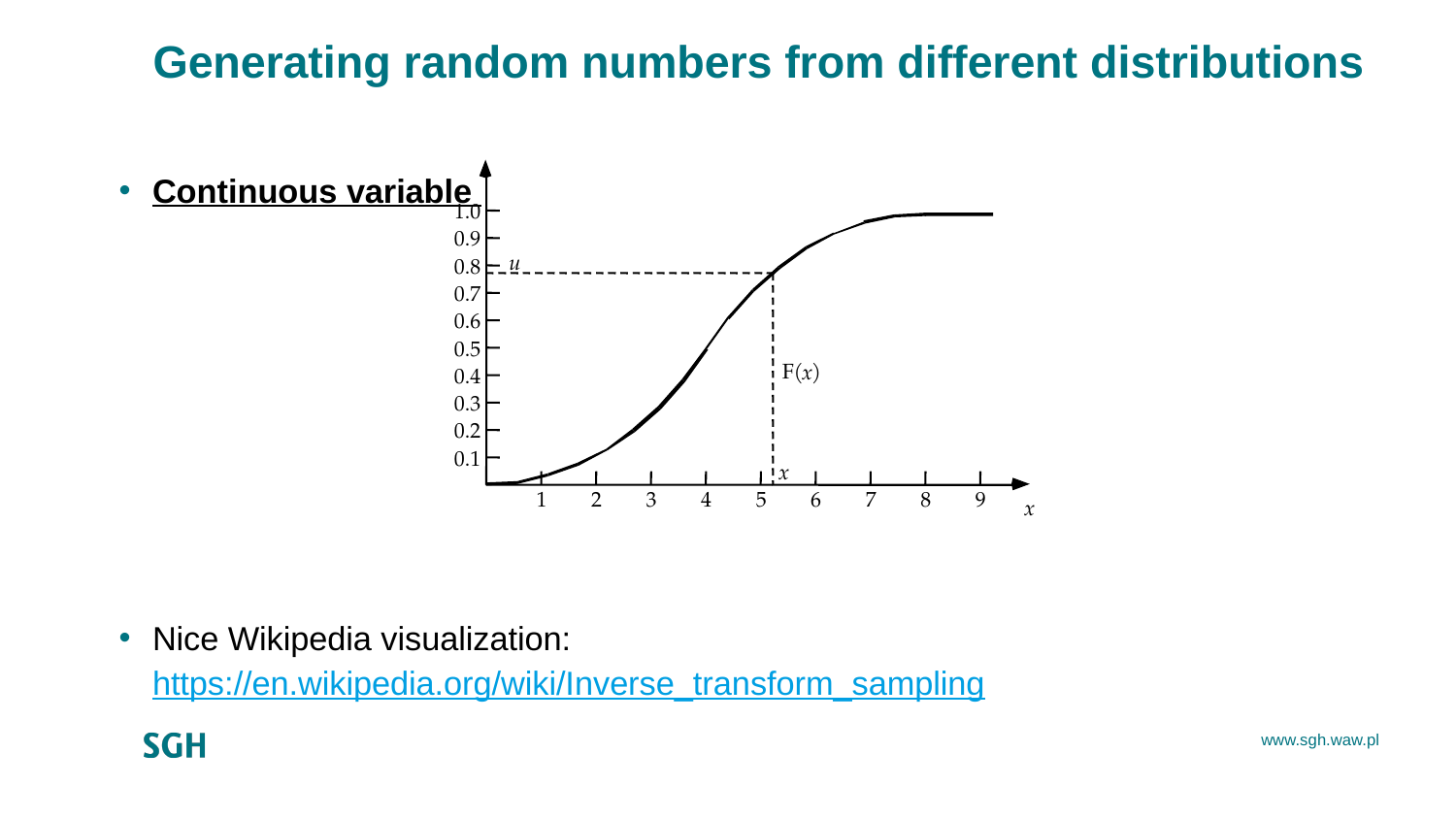

1.0

0.9

u
0.8

0.7

0.6

0.5

F(
)

x
0.4

0.3

0.2

0.1

x

1
2
3
4
5
6
7
8
9
x
# Generating random numbers from different distributions
Continuous variable

Nice Wikipedia visualization: https://en.wikipedia.org/wiki/Inverse_transform_sampling